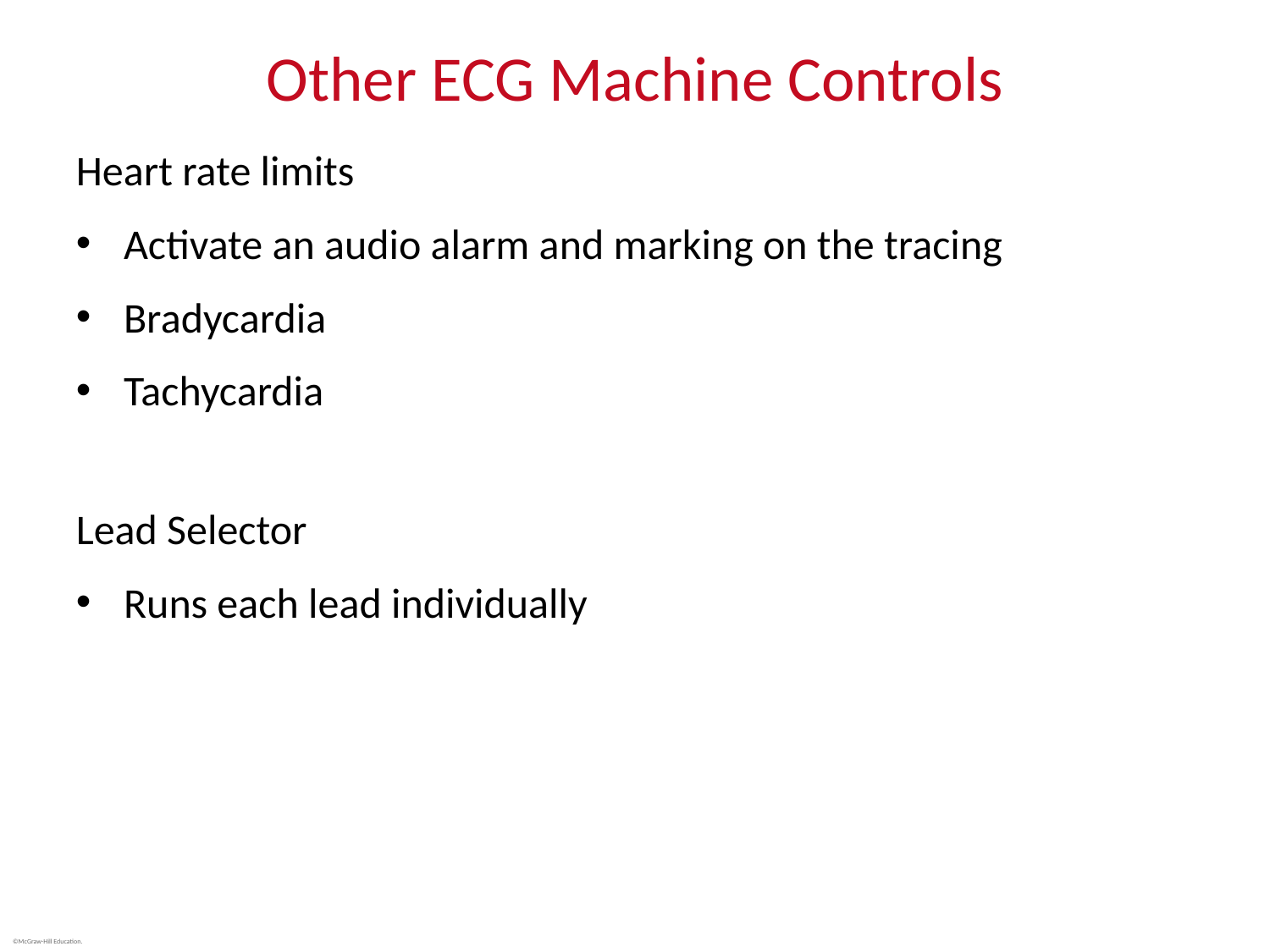

# Other ECG Machine Controls
Heart rate limits
Activate an audio alarm and marking on the tracing
Bradycardia
Tachycardia
Lead Selector
Runs each lead individually